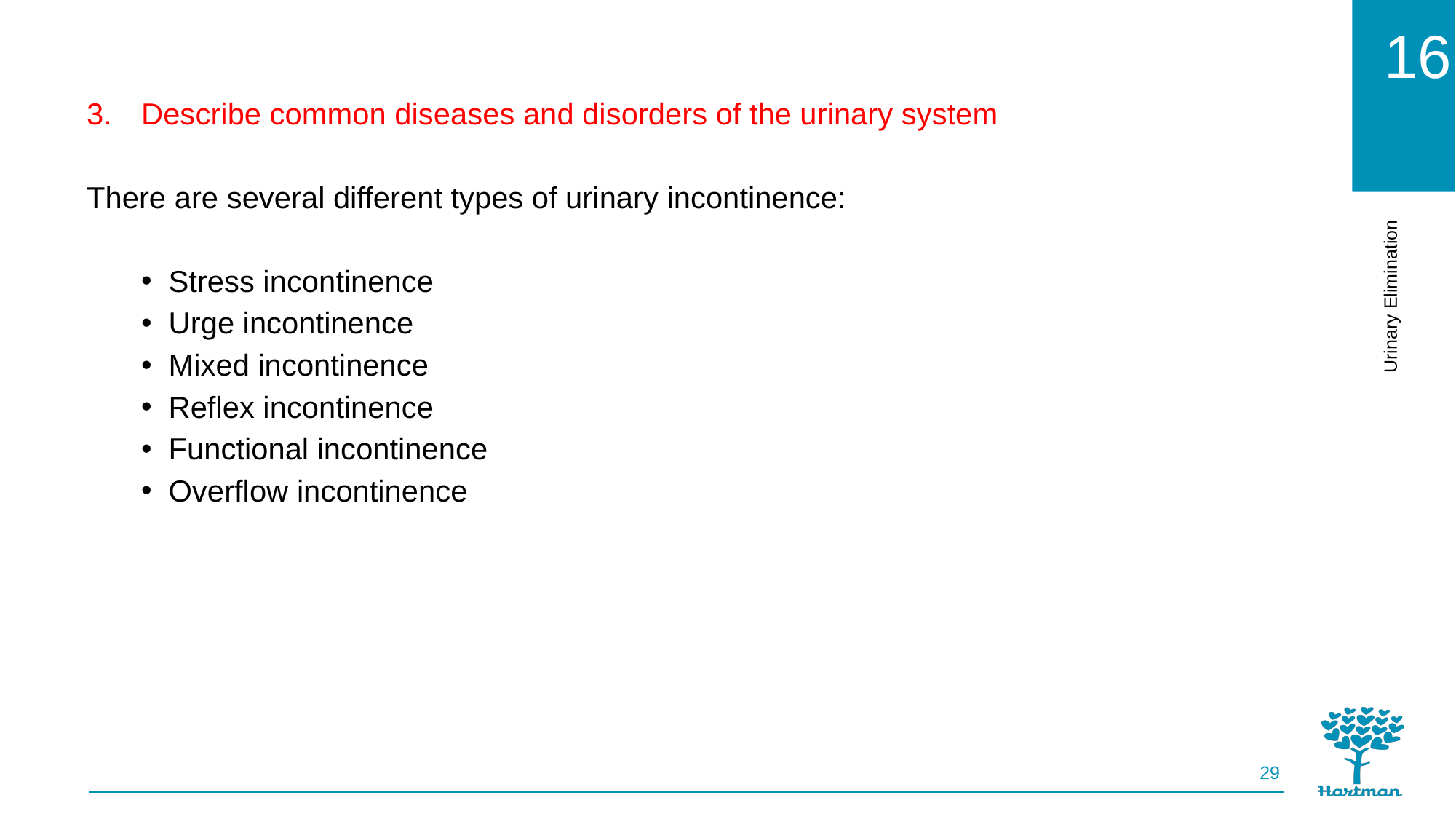

Describe common diseases and disorders of the urinary system

There are several different types of urinary incontinence:

Stress incontinence
Urge incontinence
Mixed incontinence
Reflex incontinence
Functional incontinence
Overflow incontinence

29